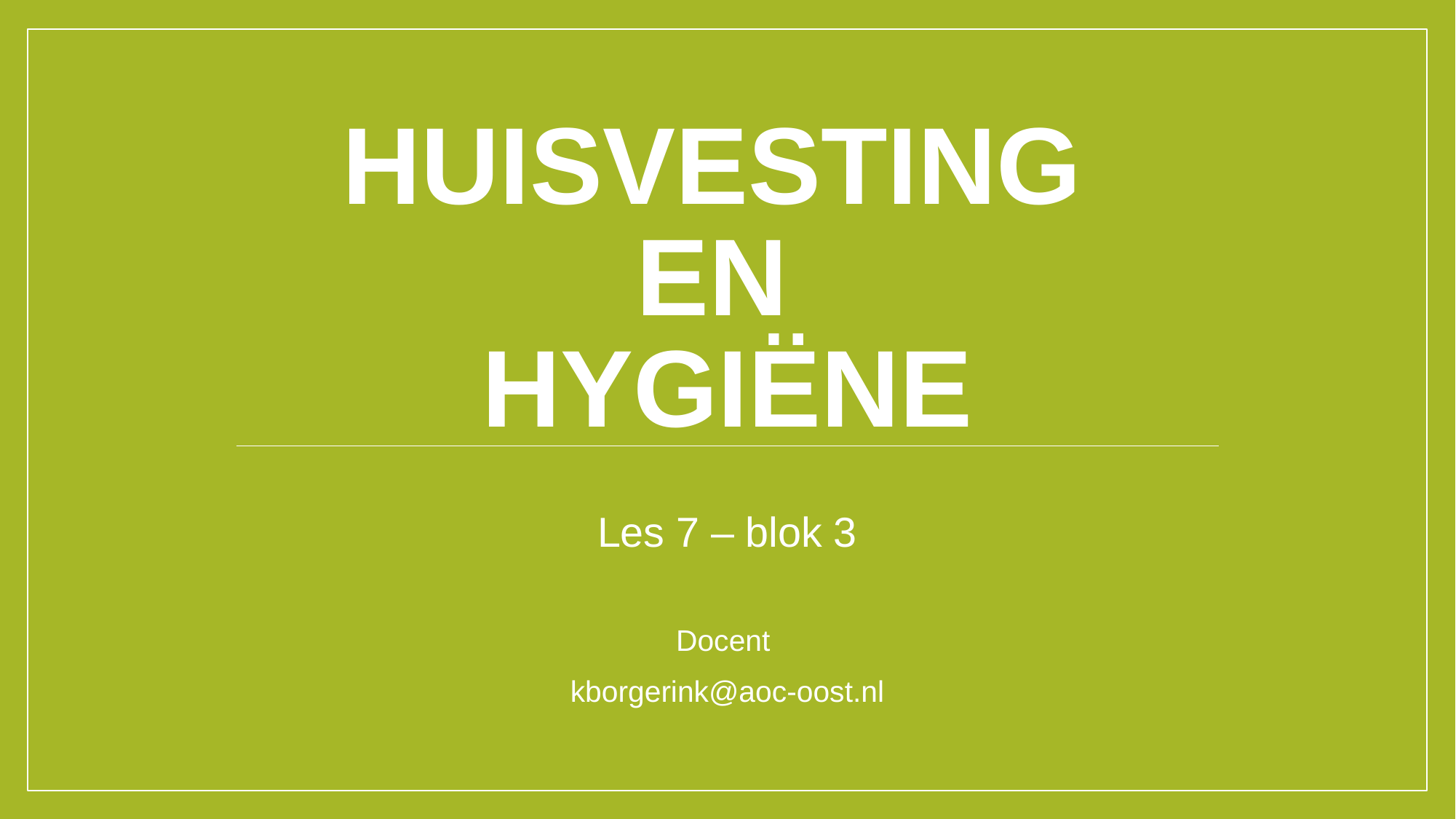

# Huisvesting en Hygiëne
Les 7 – blok 3

Docent
kborgerink@aoc-oost.nl